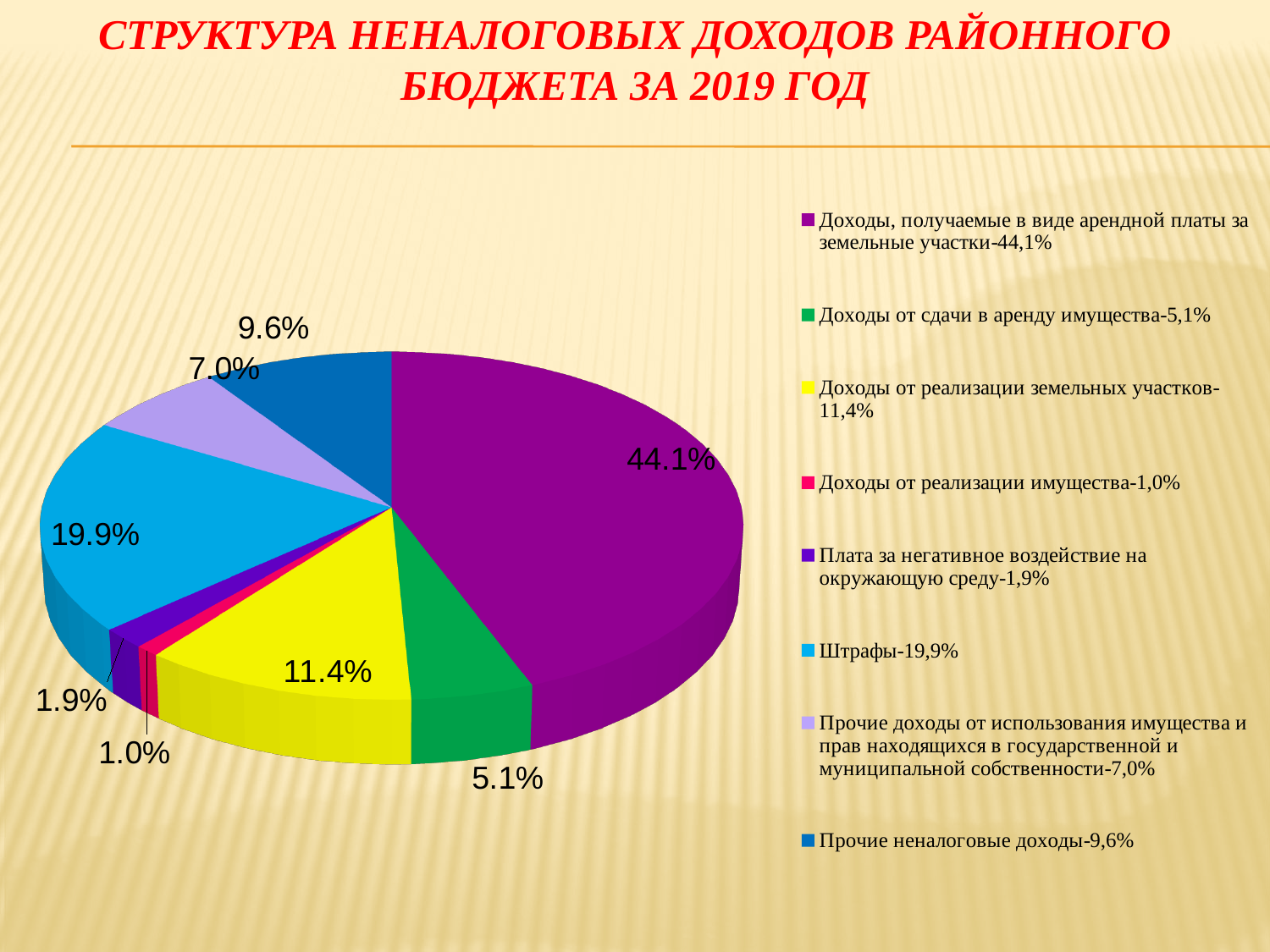

# СТРУКТУРА НЕНАЛОГОВЫХ ДОХОДОВ РАЙОННОГО БЮДЖЕТА ЗА 2019 ГОД

[unsupported chart]